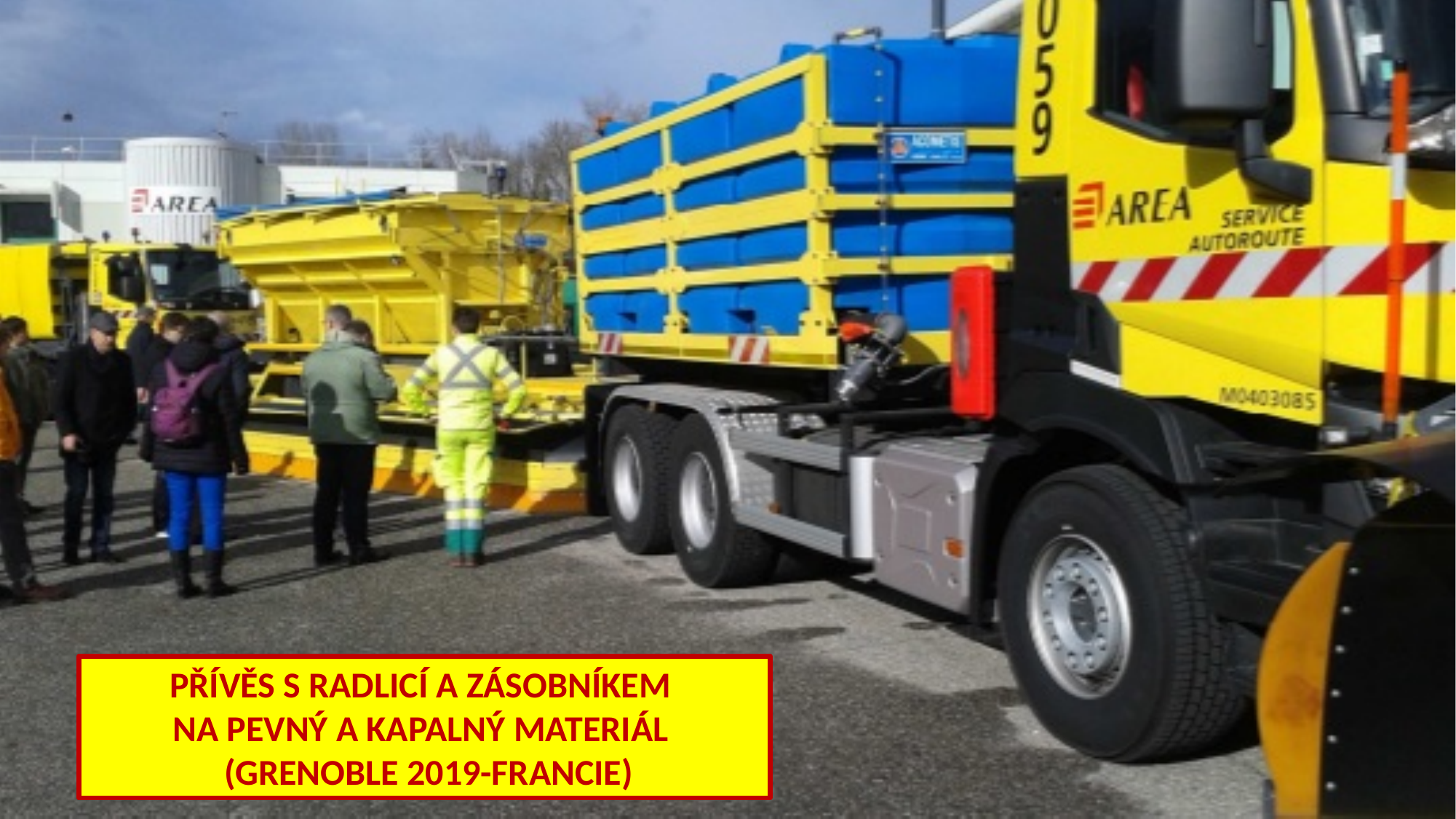

PŘÍVĚS S RADLICÍ A ZÁSOBNÍKEM
NA PEVNÝ A KAPALNÝ MATERIÁL
 (GRENOBLE 2019-FRANCIE)